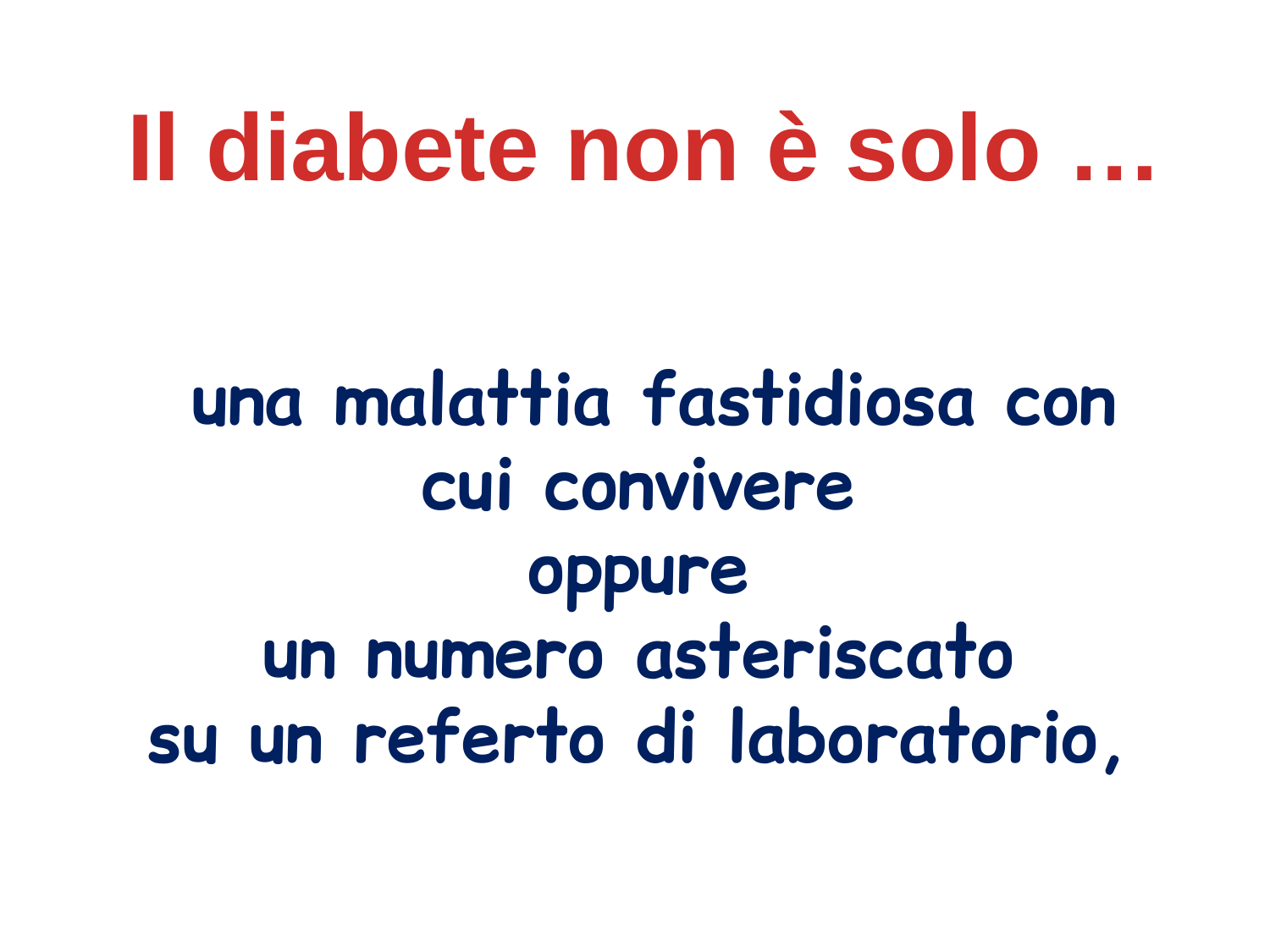

Il diabete non è solo …
una malattia fastidiosa con
cui convivere
oppure
un numero asteriscato
su un referto di laboratorio,